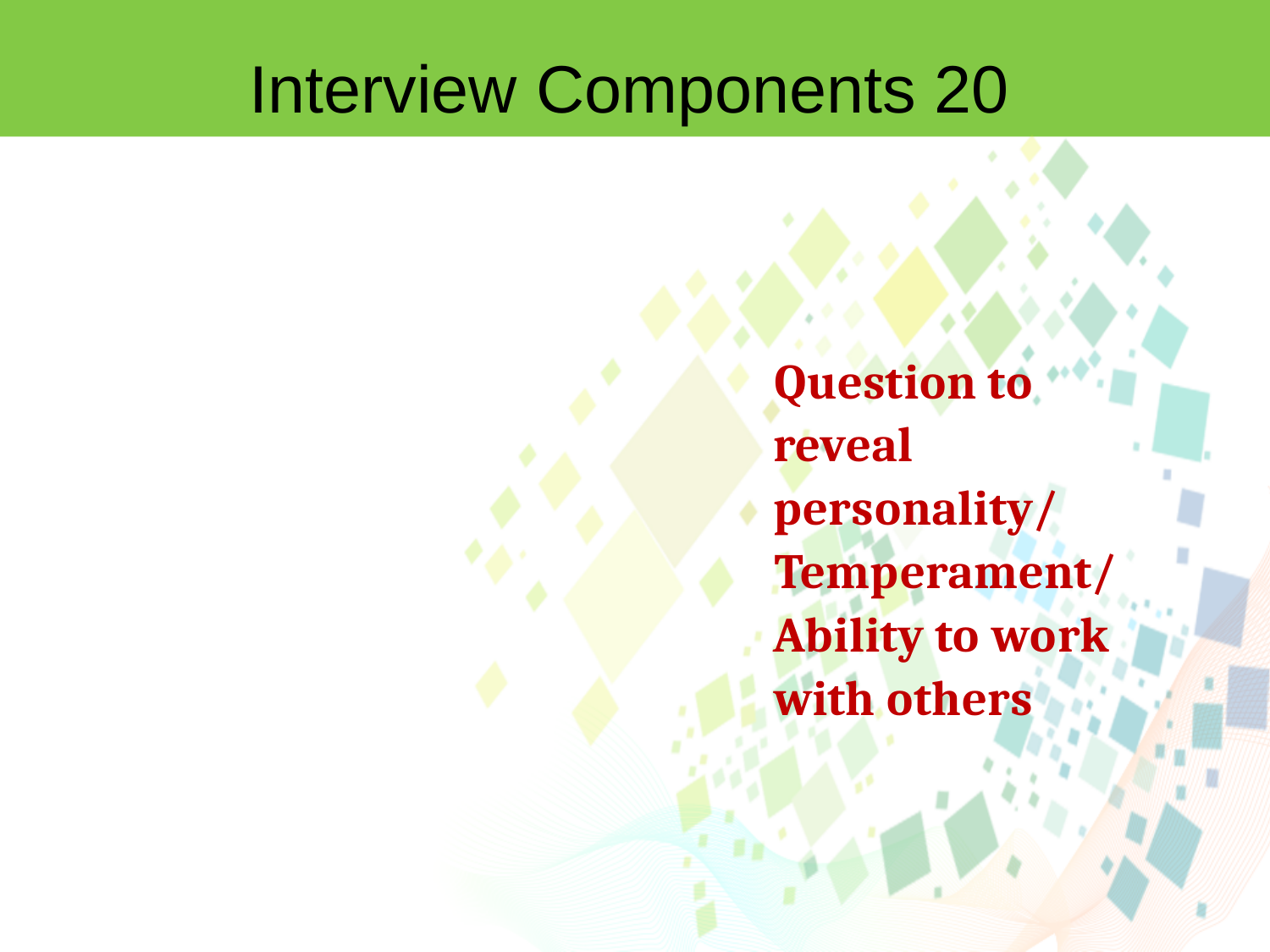

Interview Components 20
Question to reveal personality/ Temperament/
Ability to work with others